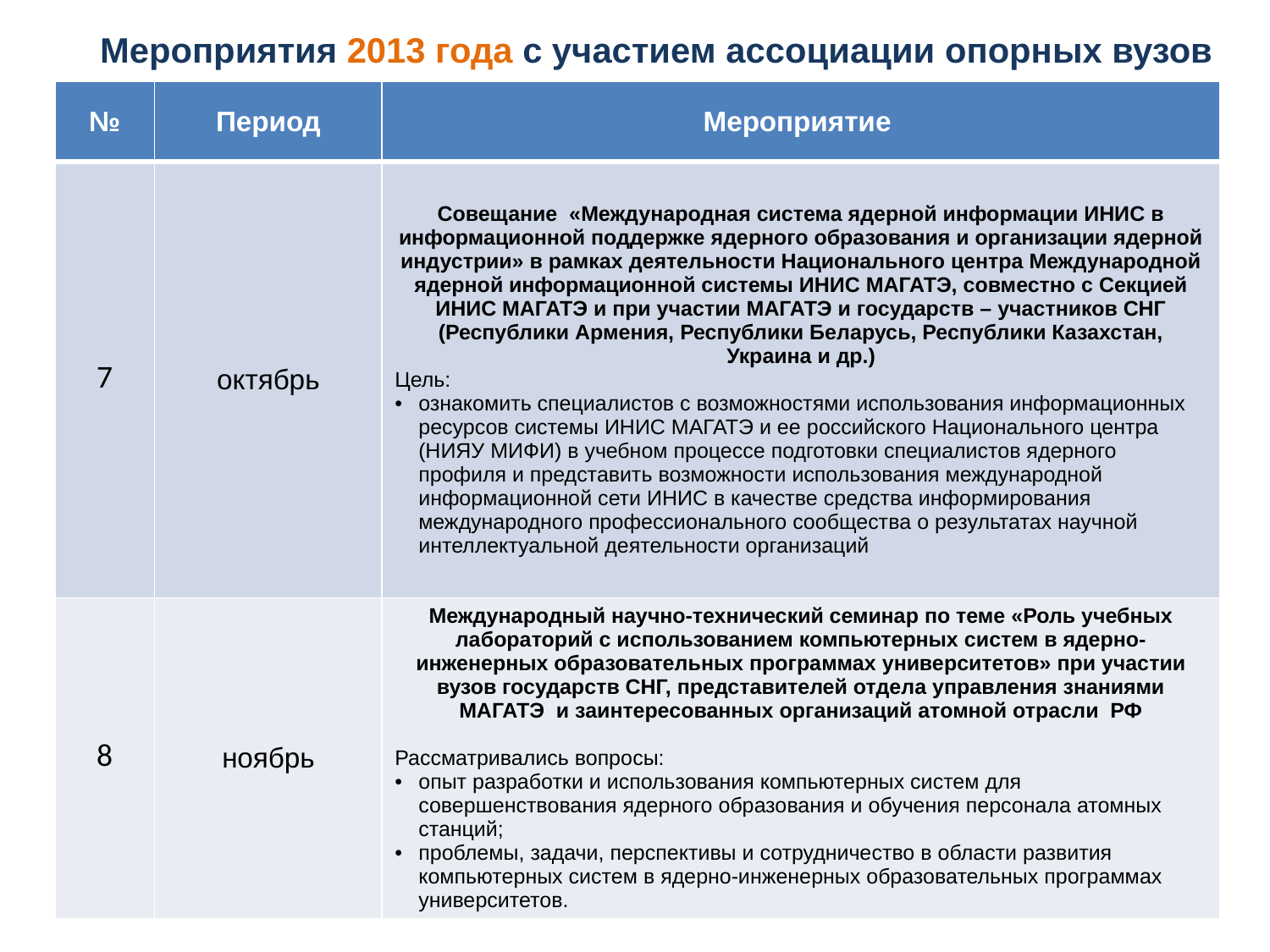

Мероприятия 2013 года с участием ассоциации опорных вузов
| № | Период | Мероприятие |
| --- | --- | --- |
| 7 | октябрь | Совещание «Международная система ядерной информации ИНИС в информационной поддержке ядерного образования и организации ядерной индустрии» в рамках деятельности Национального центра Международной ядерной информационной системы ИНИС МАГАТЭ, совместно с Секцией ИНИС МАГАТЭ и при участии МАГАТЭ и государств – участников СНГ (Республики Армения, Республики Беларусь, Республики Казахстан, Украина и др.) Цель: ознакомить специалистов с возможностями использования информационных ресурсов системы ИНИС МАГАТЭ и ее российского Национального центра (НИЯУ МИФИ) в учебном процессе подготовки специалистов ядерного профиля и представить возможности использования международной информационной сети ИНИС в качестве средства информирования международного профессионального сообщества о результатах научной интеллектуальной деятельности организаций |
| 8 | ноябрь | Международный научно-технический семинар по теме «Роль учебных лабораторий с использованием компьютерных систем в ядерно-инженерных образовательных программах университетов» при участии вузов государств СНГ, представителей отдела управления знаниями МАГАТЭ и заинтересованных организаций атомной отрасли РФ Рассматривались вопросы: опыт разработки и использования компьютерных систем для совершенствования ядерного образования и обучения персонала атомных станций; проблемы, задачи, перспективы и сотрудничество в области развития компьютерных систем в ядерно-инженерных образовательных программах университетов. |